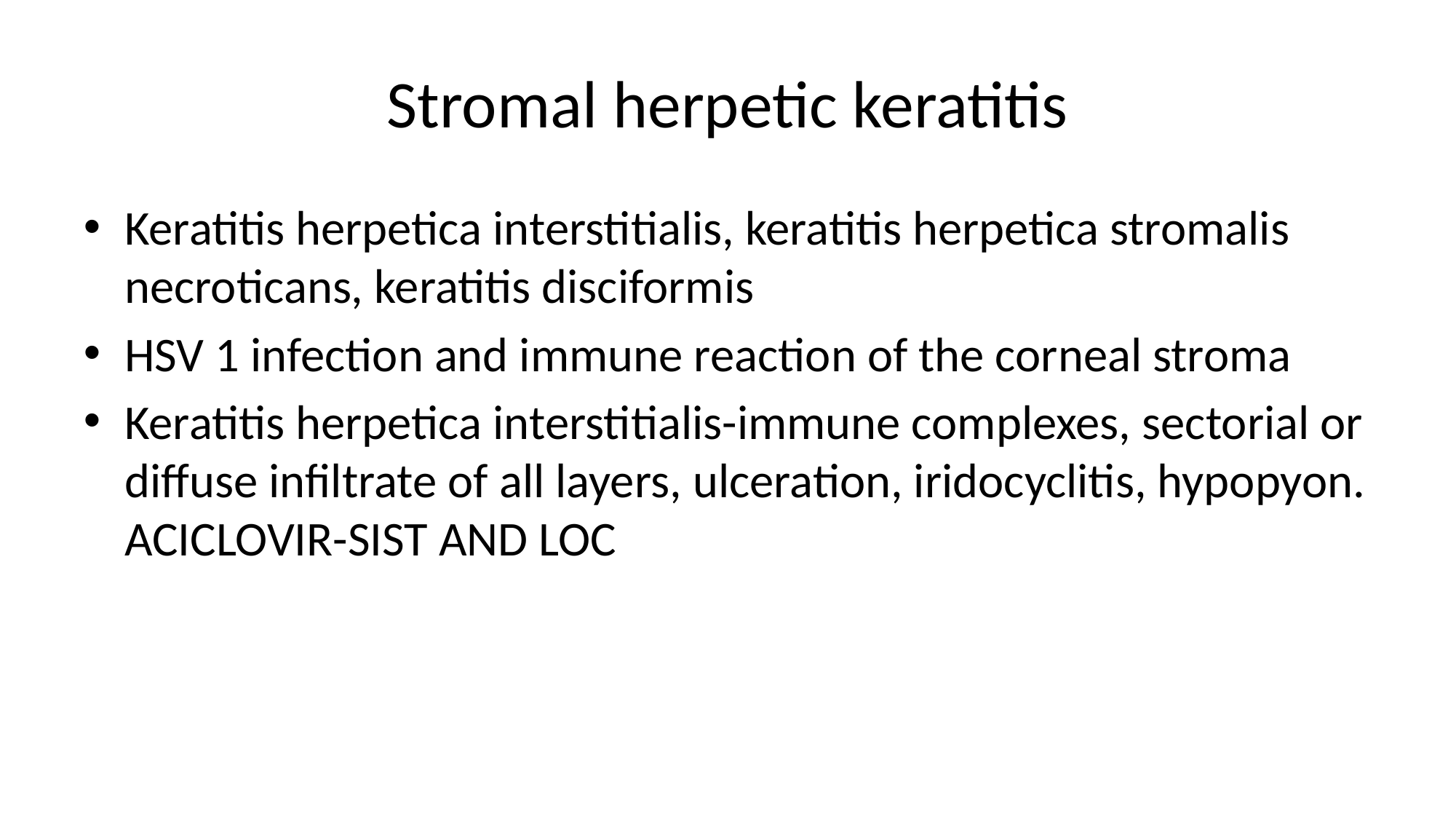

# Stromal herpetic keratitis
Keratitis herpetica interstitialis, keratitis herpetica stromalis necroticans, keratitis disciformis
HSV 1 infection and immune reaction of the corneal stroma
Keratitis herpetica interstitialis-immune complexes, sectorial or diffuse infiltrate of all layers, ulceration, iridocyclitis, hypopyon. ACICLOVIR-SIST AND LOC